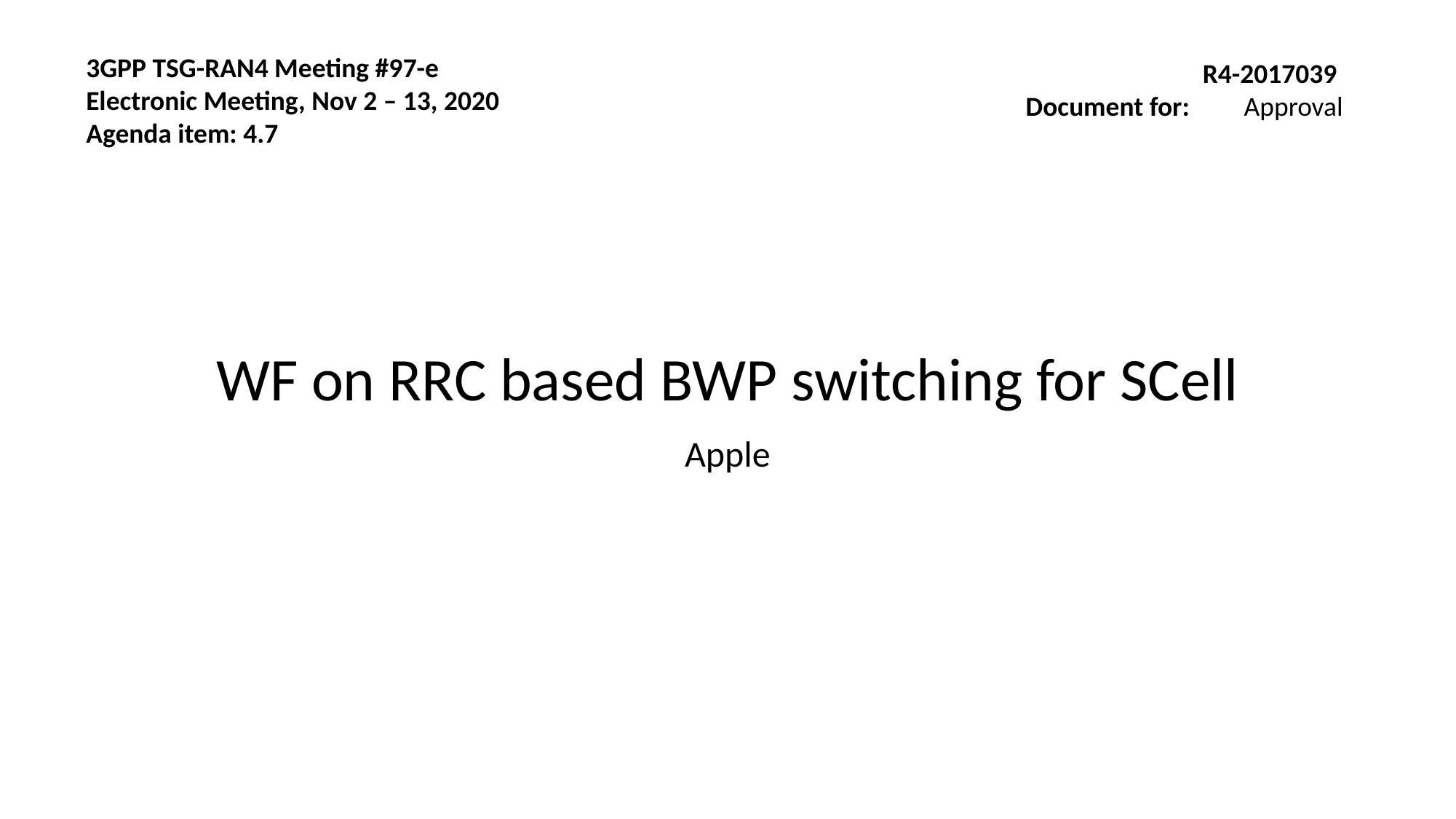

3GPP TSG-RAN4 Meeting #97-e
Electronic Meeting, Nov 2 – 13, 2020
Agenda item: 4.7
R4-2017039
Document for:	Approval
# WF on RRC based BWP switching for SCell
Apple